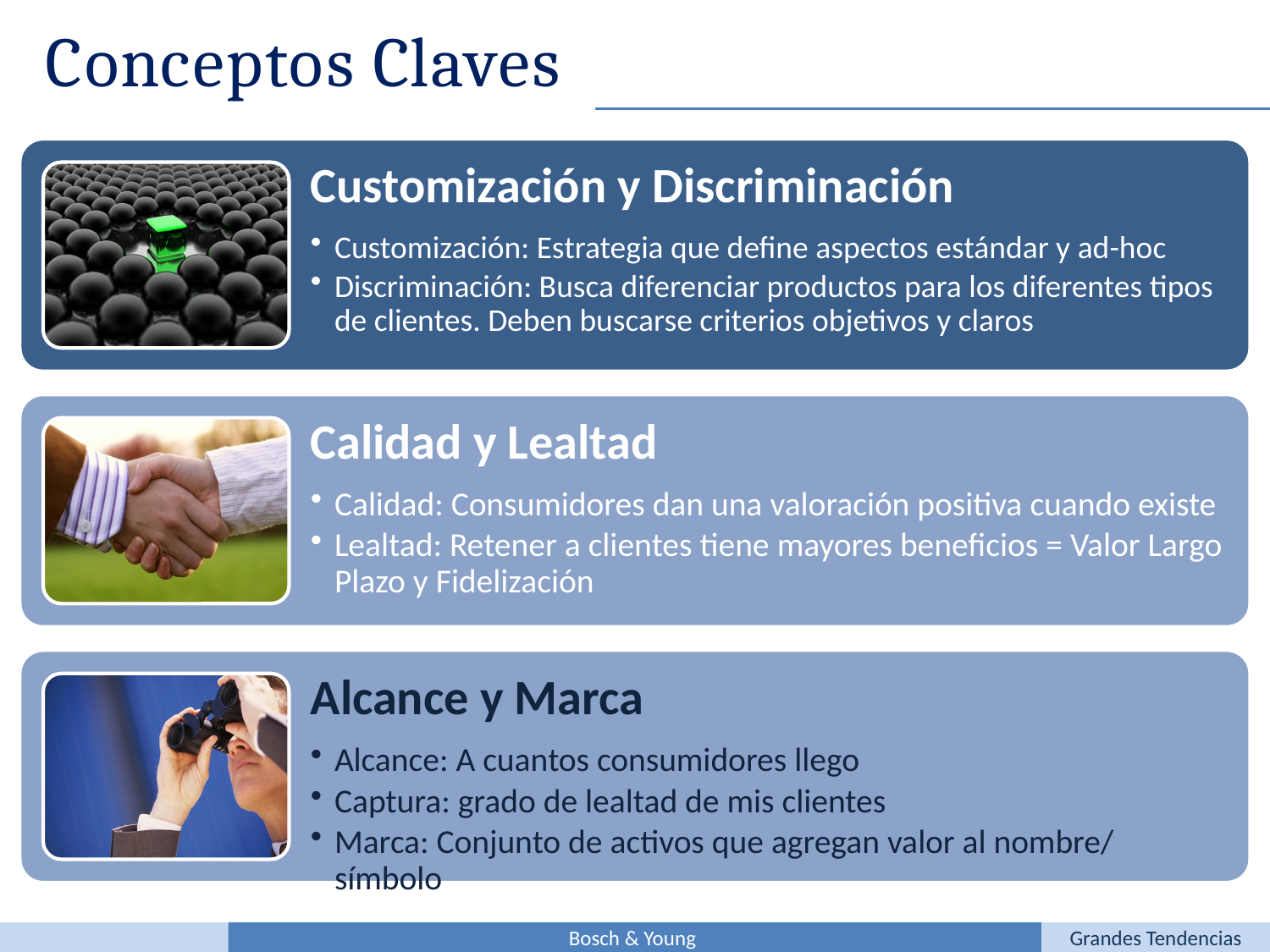

Conceptos Claves
Customización y Discriminación
Customización: Estrategia que define aspectos estándar y ad-hoc
Discriminación: Busca diferenciar productos para los diferentes tipos de clientes. Deben buscarse criterios objetivos y claros
Calidad y Lealtad
Calidad: Consumidores dan una valoración positiva cuando existe
Lealtad: Retener a clientes tiene mayores beneficios = Valor Largo Plazo y Fidelización
Alcance y Marca
Alcance: A cuantos consumidores llego
Captura: grado de lealtad de mis clientes
Marca: Conjunto de activos que agregan valor al nombre/ símbolo

Bosch & Young
Grandes Tendencias